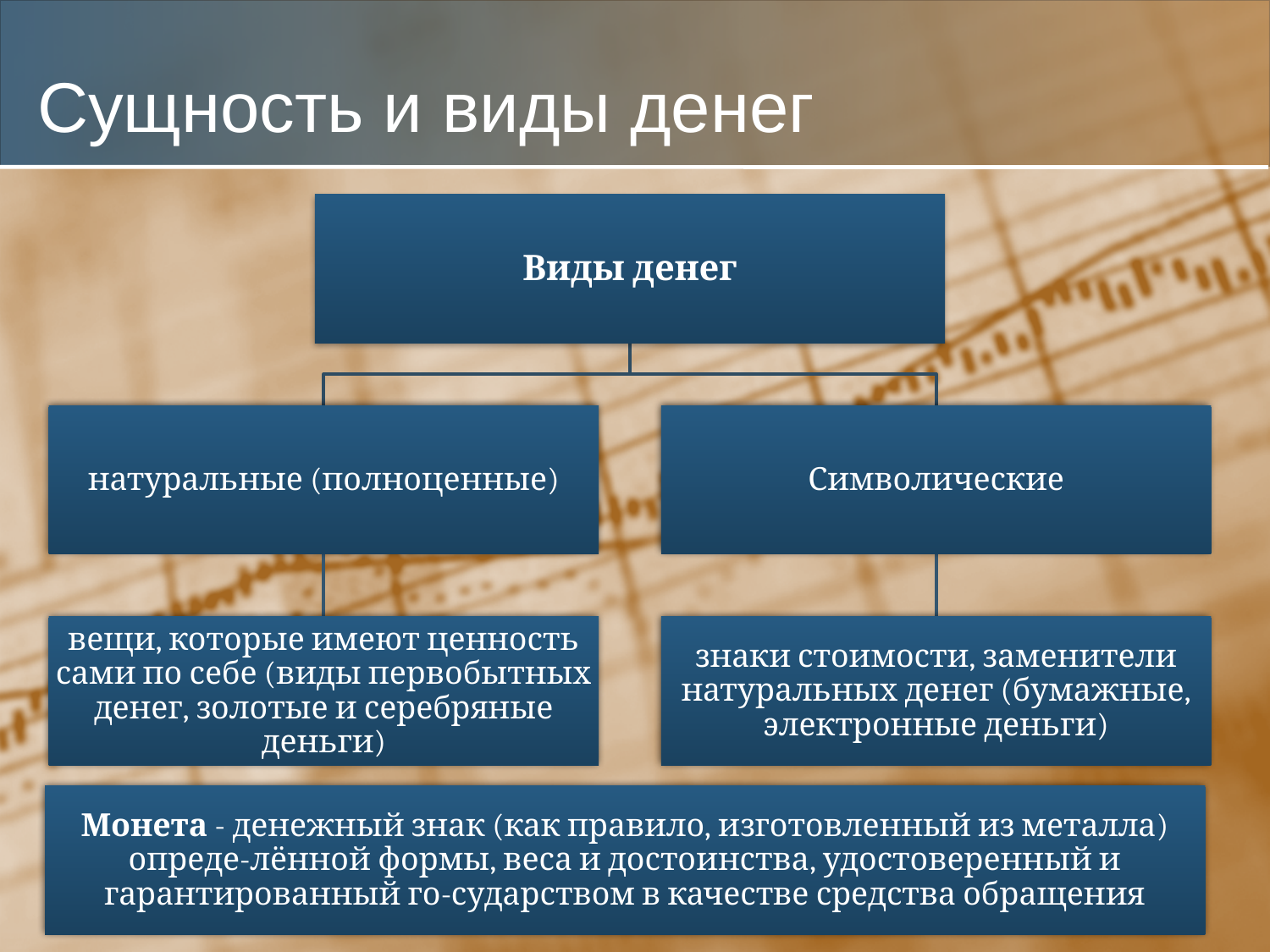

# Сущность и виды денег
Виды денег
натуральные (полноценные)
вещи, которые имеют ценность сами по себе (виды первобытных денег, золотые и серебряные деньги)
Символические
знаки стоимости, заменители натуральных денег (бумажные, электронные деньги)

Монета - денежный знак (как правило, изготовленный из металла) опреде-лённой формы, веса и достоинства, удостоверенный и гарантированный го-сударством в качестве средства обращения